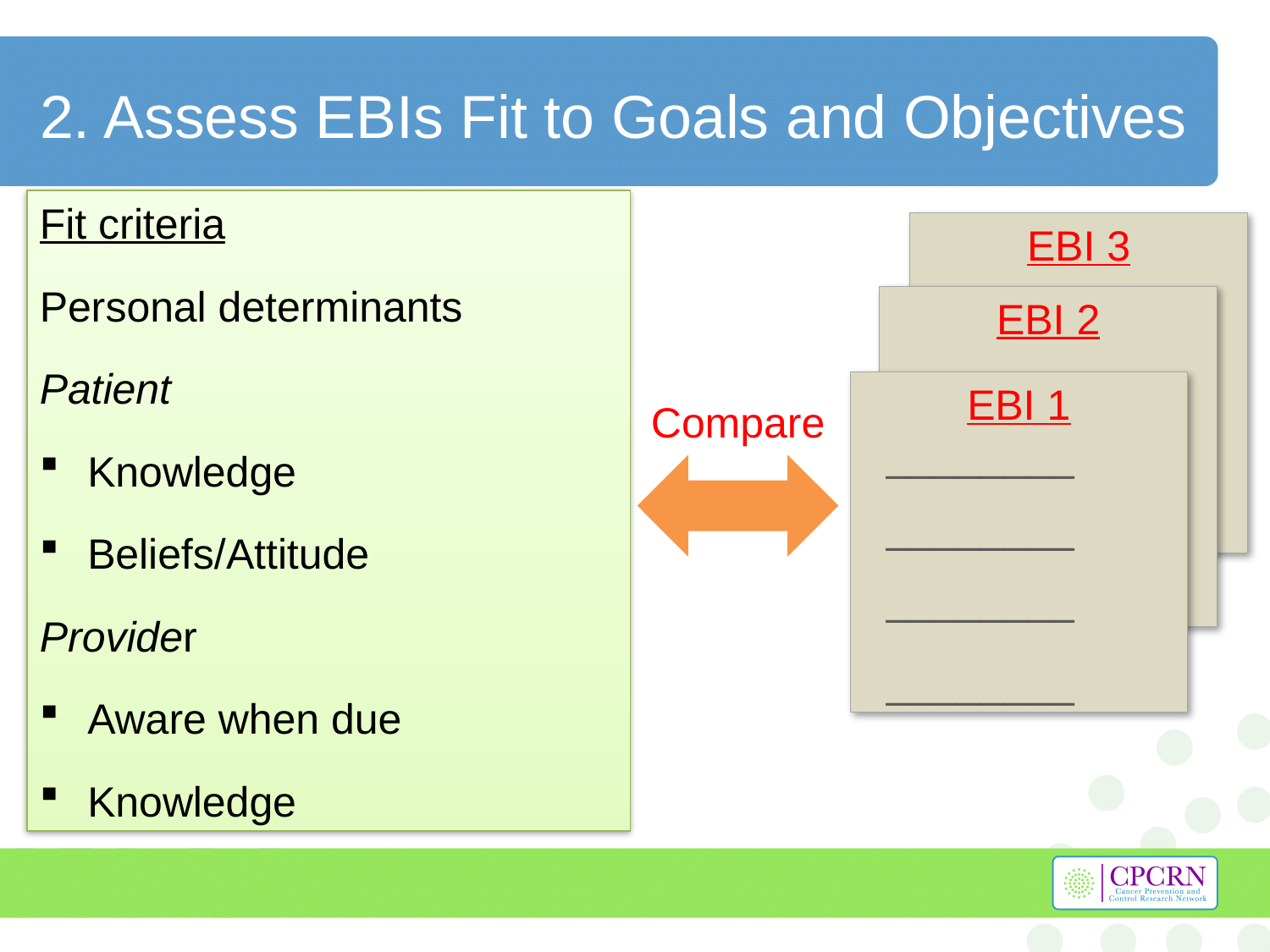

# 2. Assess EBIs Fit to Goals and Objectives
Fit criteria
Personal determinants
Patient
Knowledge
Beliefs/Attitude
Provider
Aware when due
Knowledge
EBI 3

  ________
  ________
  ________
EBI 2
  ________
  ________
  ________
  ________
EBI 1
  ________
  ________
  ________
  ________
Compare